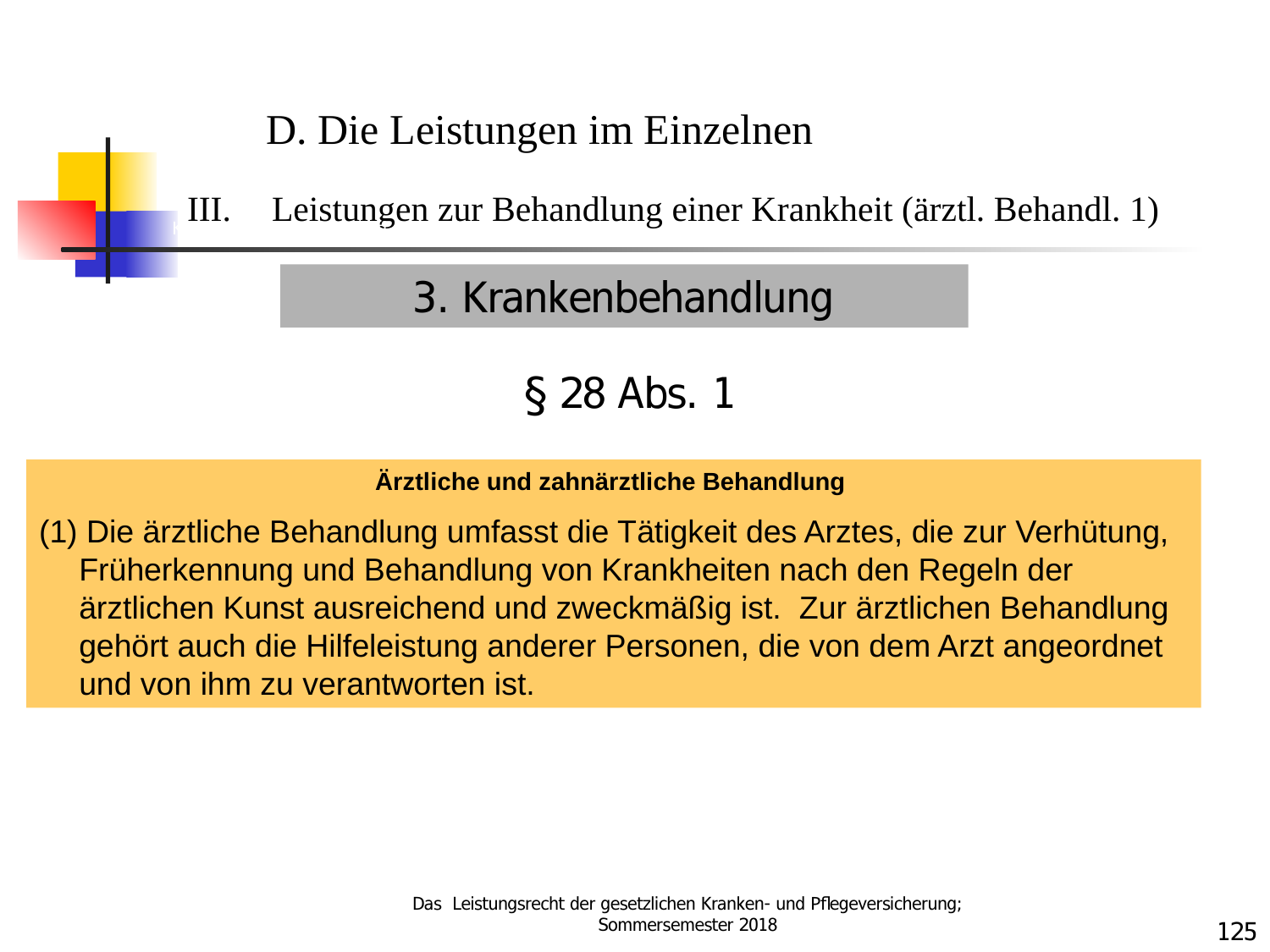

Krankenbehandlung 1 (ärztl. Behandlung)
D. Die Leistungen im Einzelnen

Leistungen zur Behandlung einer Krankheit (ärztl. Behandl. 1)
3. Krankenbehandlung
§ 28 Abs. 1
Krankheit
Ärztliche und zahnärztliche Behandlung
(1) Die ärztliche Behandlung umfasst die Tätigkeit des Arztes, die zur Verhütung, Früherkennung und Behandlung von Krankheiten nach den Regeln der ärztlichen Kunst ausreichend und zweckmäßig ist.  Zur ärztlichen Behandlung gehört auch die Hilfeleistung anderer Personen, die von dem Arzt angeordnet und von ihm zu verantworten ist.
Das  Leistungsrecht der gesetzlichen Kranken- und Pflegeversicherung; Sommersemester 2018
125